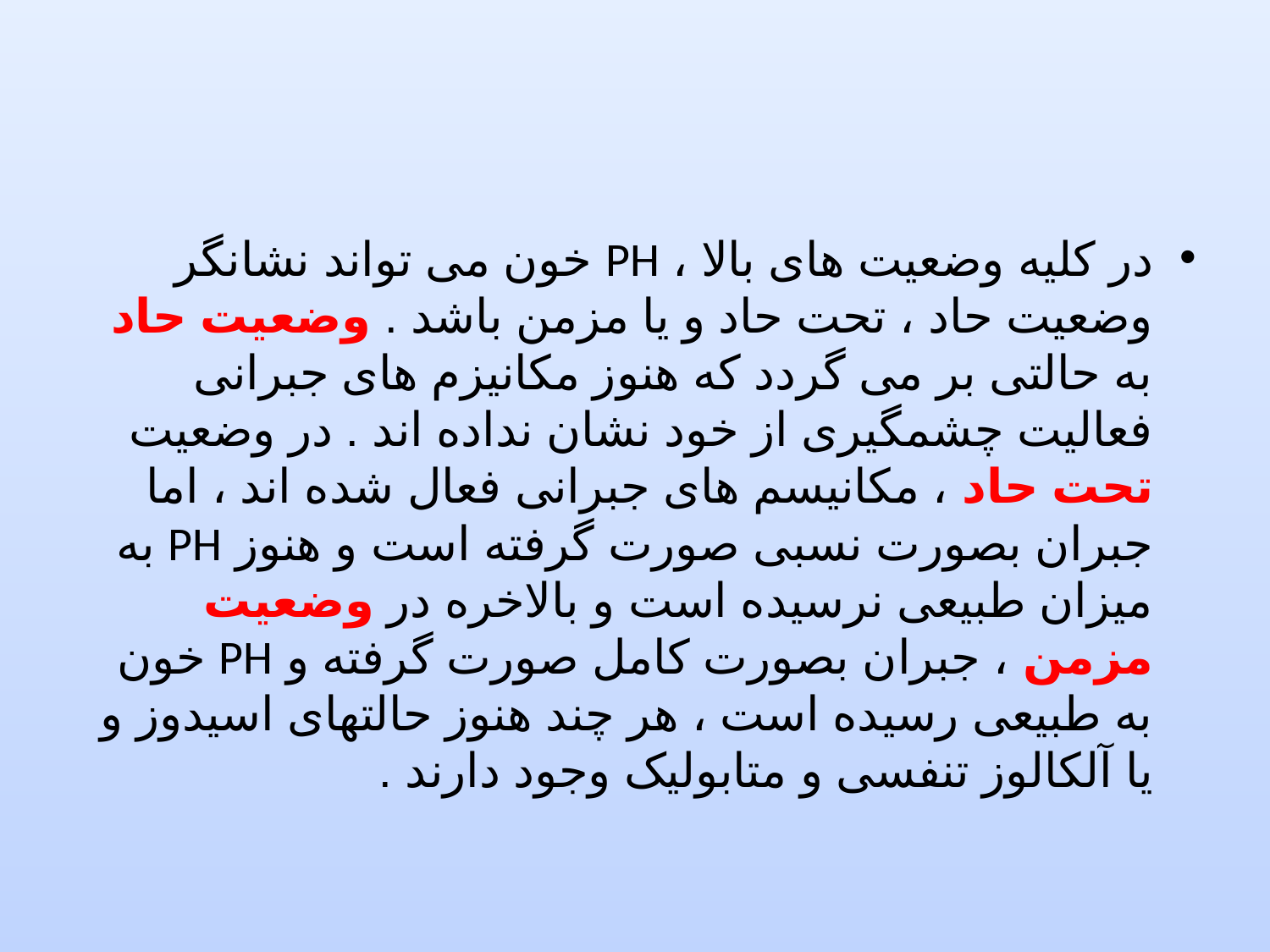

#
در کلیه وضعیت های بالا ، PH خون می تواند نشانگر وضعیت حاد ، تحت حاد و یا مزمن باشد . وضعیت حاد به حالتی بر می گردد که هنوز مکانیزم های جبرانی فعالیت چشمگیری از خود نشان نداده اند . در وضعیت تحت حاد ، مکانیسم های جبرانی فعال شده اند ، اما جبران بصورت نسبی صورت گرفته است و هنوز PH به میزان طبیعی نرسیده است و بالاخره در وضعیت مزمن ، جبران بصورت کامل صورت گرفته و PH خون به طبیعی رسیده است ، هر چند هنوز حالتهای اسیدوز و یا آلکالوز تنفسی و متابولیک وجود دارند .